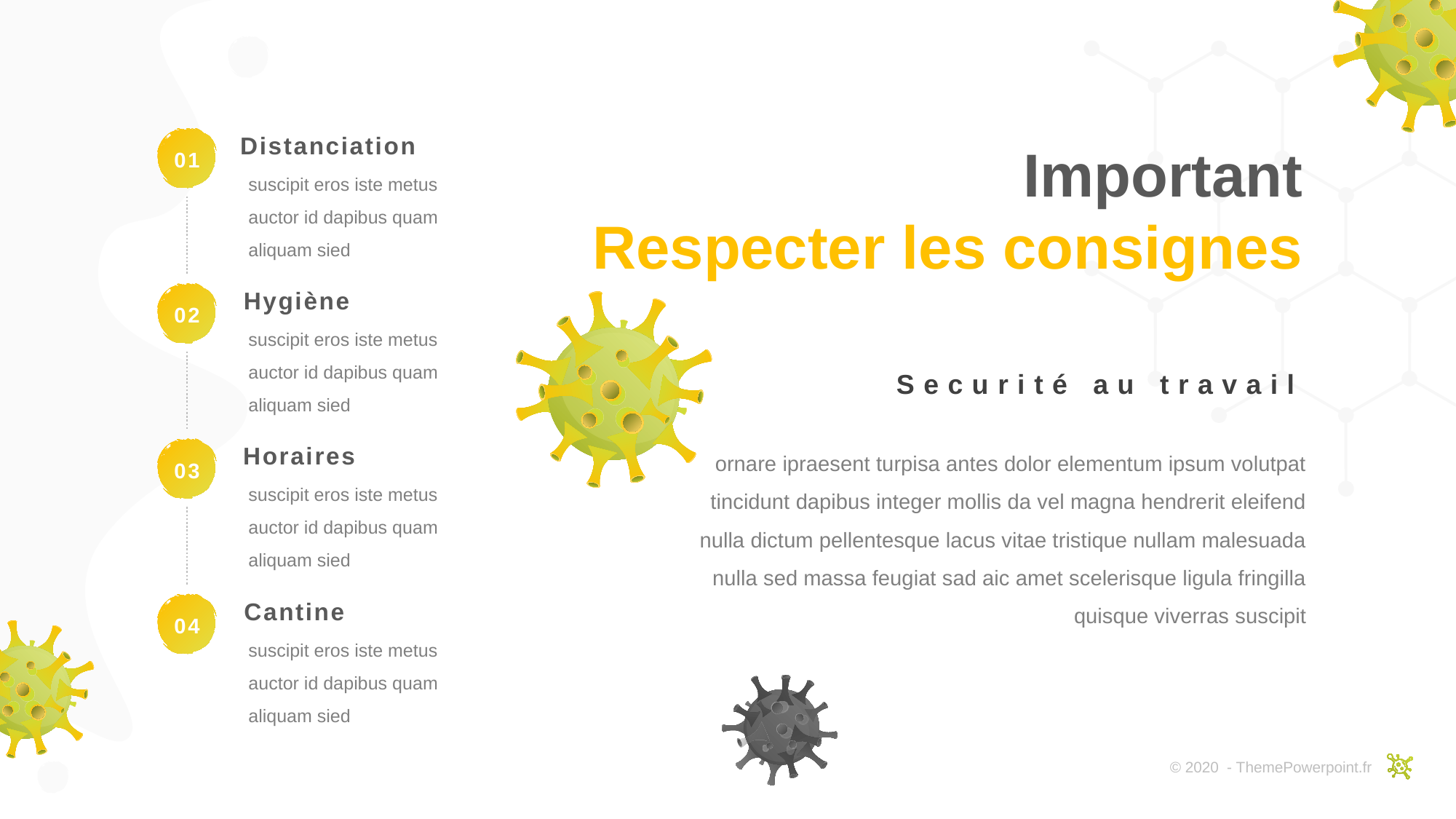

Distanciation
Important
Respecter les consignes
01
suscipit eros iste metus auctor id dapibus quam aliquam sied

Hygiène

02
suscipit eros iste metus auctor id dapibus quam aliquam sied
Securité au travail
ornare ipraesent turpisa antes dolor elementum ipsum volutpat tincidunt dapibus integer mollis da vel magna hendrerit eleifend nulla dictum pellentesque lacus vitae tristique nullam malesuada nulla sed massa feugiat sad aic amet scelerisque ligula fringilla quisque viverras suscipit

Horaires
03
suscipit eros iste metus auctor id dapibus quam aliquam sied

Cantine
04

suscipit eros iste metus auctor id dapibus quam aliquam sied